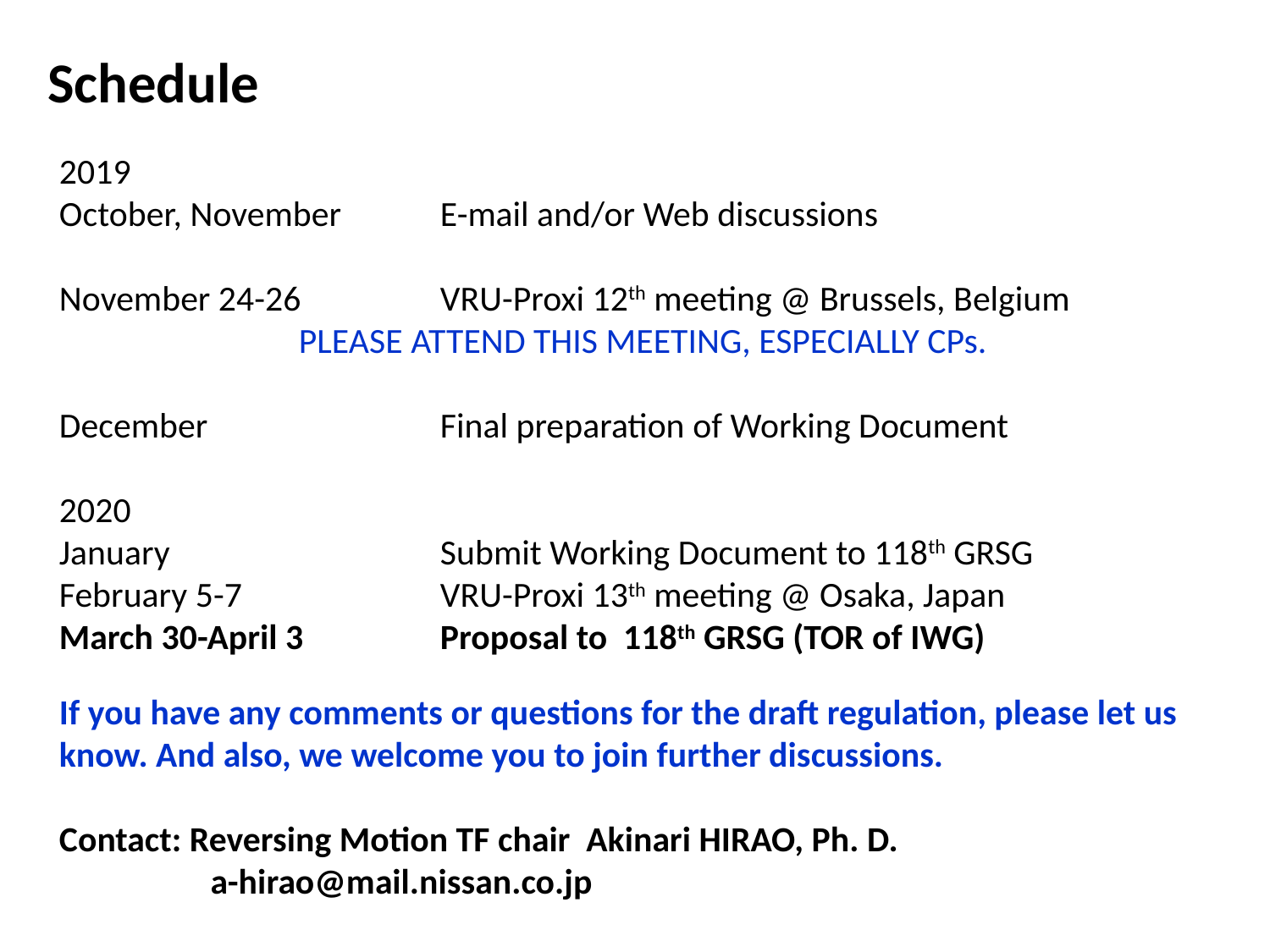

Schedule
2019
October, November	E-mail and/or Web discussions

November 24-26		VRU-Proxi 12th meeting @ Brussels, Belgium
	              PLEASE ATTEND THIS MEETING, ESPECIALLY CPs.

December		Final preparation of Working Document

2020
January 			Submit Working Document to 118th GRSG
February 5-7		VRU-Proxi 13th meeting @ Osaka, Japan
March 30-April 3		Proposal to  118th GRSG (TOR of IWG)
If you have any comments or questions for the draft regulation, please let us know. And also, we welcome you to join further discussions.

Contact: Reversing Motion TF chair  Akinari HIRAO, Ph. D.
	   a-hirao@mail.nissan.co.jp